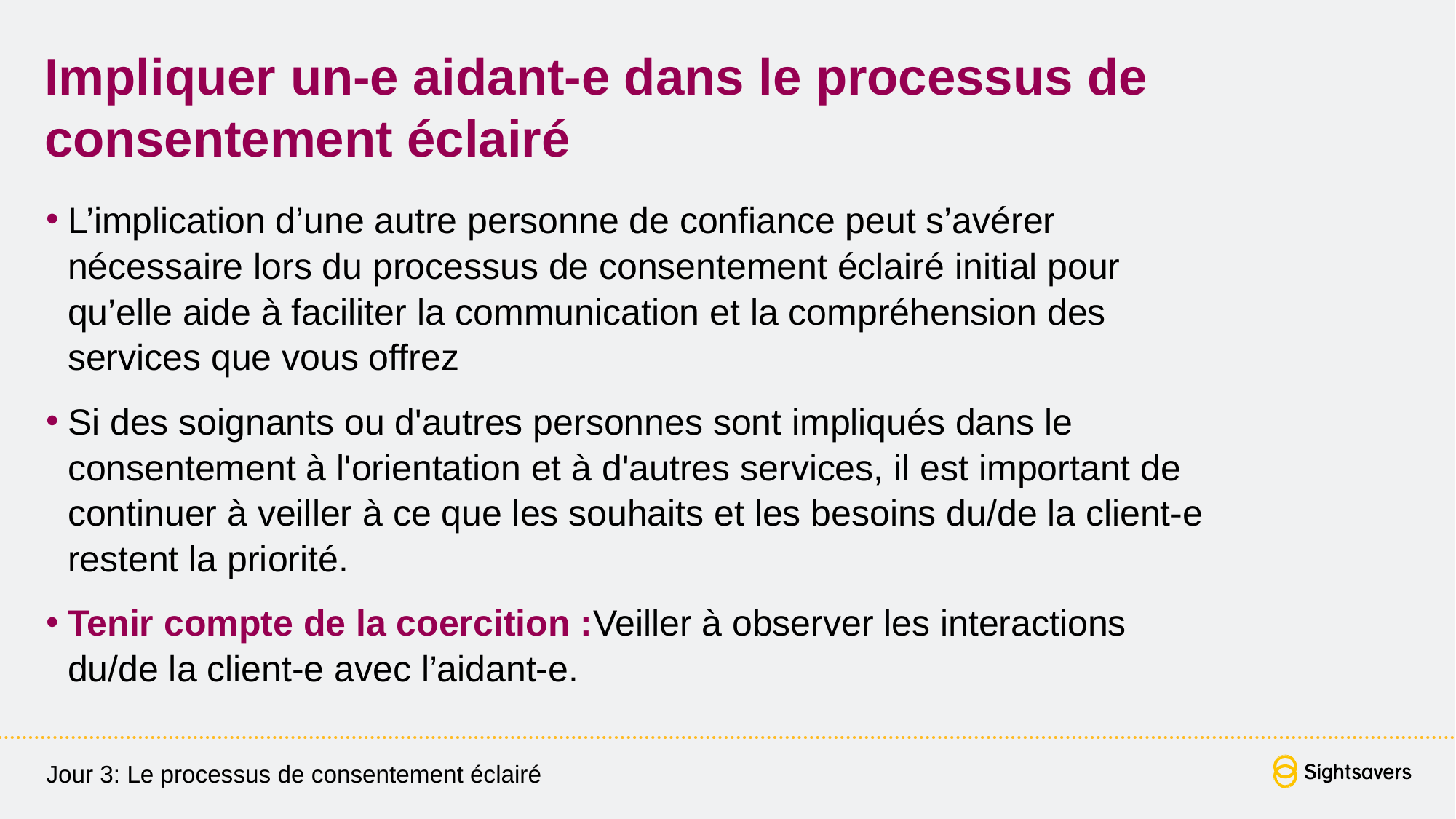

# Impliquer un-e aidant-e dans le processus de consentement éclairé
L’implication d’une autre personne de confiance peut s’avérer nécessaire lors du processus de consentement éclairé initial pour qu’elle aide à faciliter la communication et la compréhension des services que vous offrez
Si des soignants ou d'autres personnes sont impliqués dans le consentement à l'orientation et à d'autres services, il est important de continuer à veiller à ce que les souhaits et les besoins du/de la client-e restent la priorité.
Tenir compte de la coercition :Veiller à observer les interactions du/de la client-e avec l’aidant-e.
Jour 3: Le processus de consentement éclairé